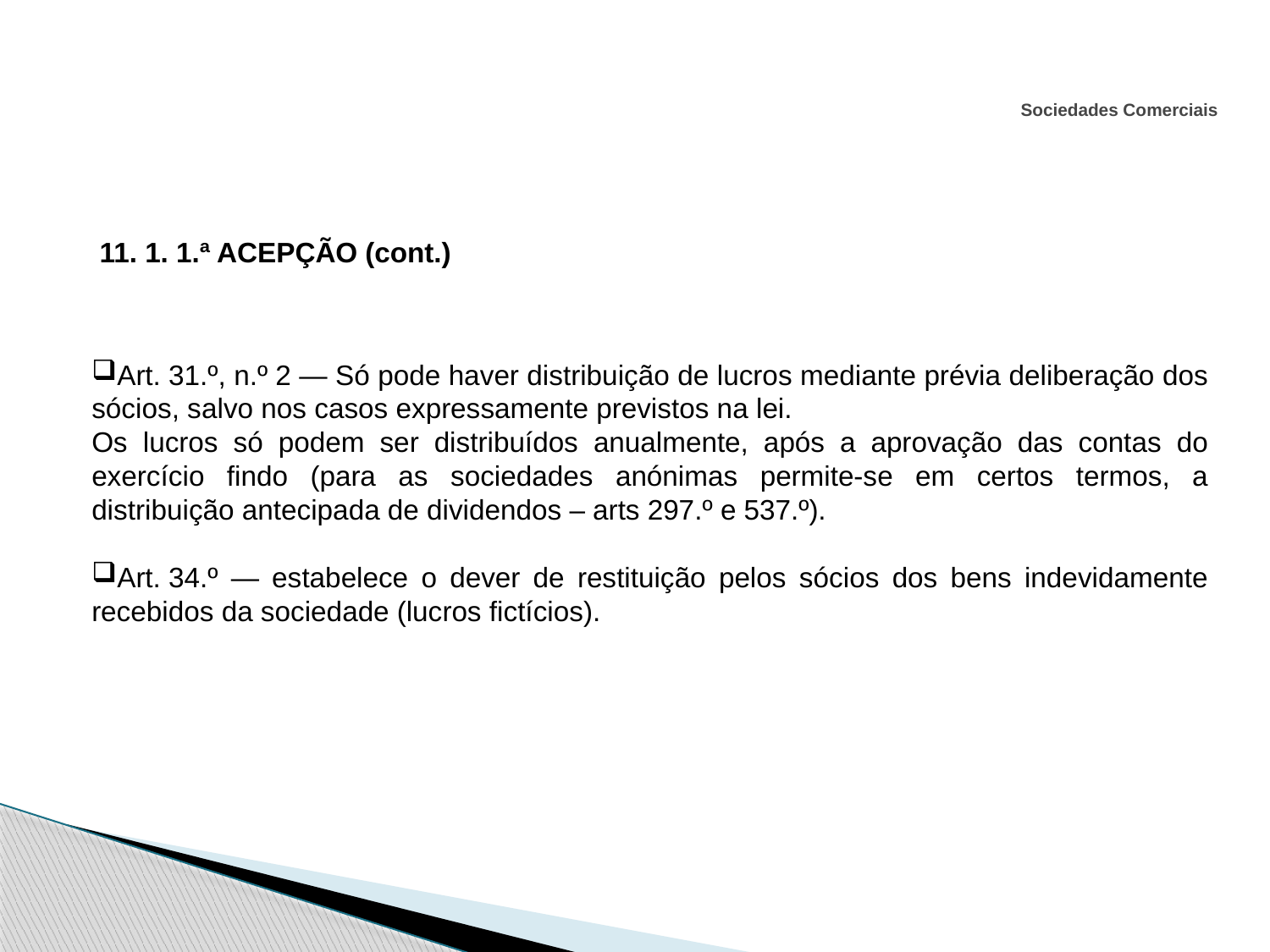

# Sociedades Comerciais
 11. 1. 1.ª ACEPÇÃO (cont.)

Art. 31.º, n.º 2 ― Só pode haver distribuição de lucros mediante prévia deliberação dos sócios, salvo nos casos expressamente previstos na lei.
Os lucros só podem ser distribuídos anualmente, após a aprovação das contas do exercício findo (para as sociedades anónimas permite-se em certos termos, a distribuição antecipada de dividendos – arts 297.º e 537.º).

Art. 34.º ― estabelece o dever de restituição pelos sócios dos bens indevidamente recebidos da sociedade (lucros fictícios).